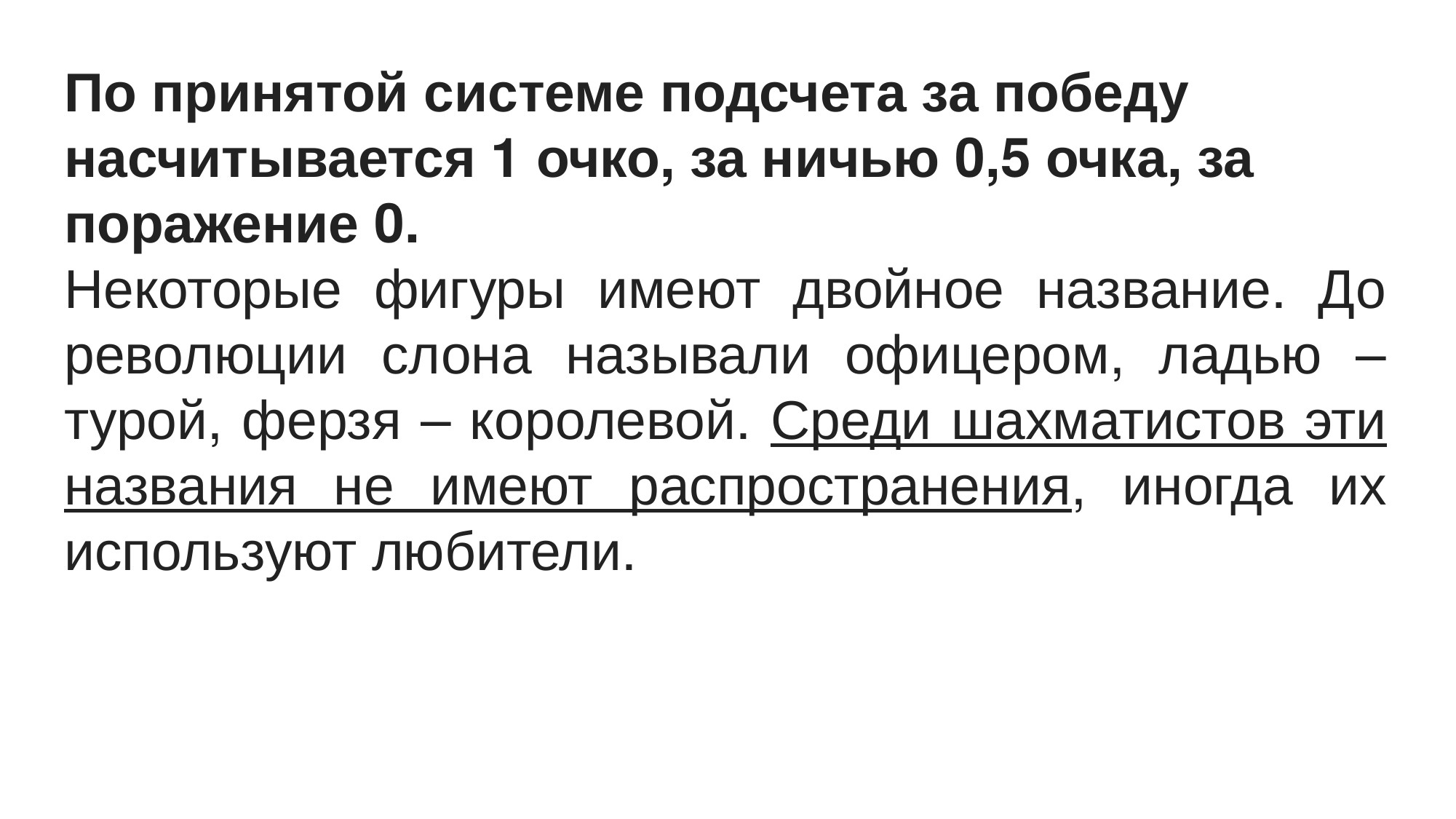

По принятой системе подсчета за победу насчитывается 1 очко, за ничью 0,5 очка, за поражение 0.
Некоторые фигуры имеют двойное название. До революции слона называли офицером, ладью – турой, ферзя – королевой. Среди шахматистов эти названия не имеют распространения, иногда их используют любители.